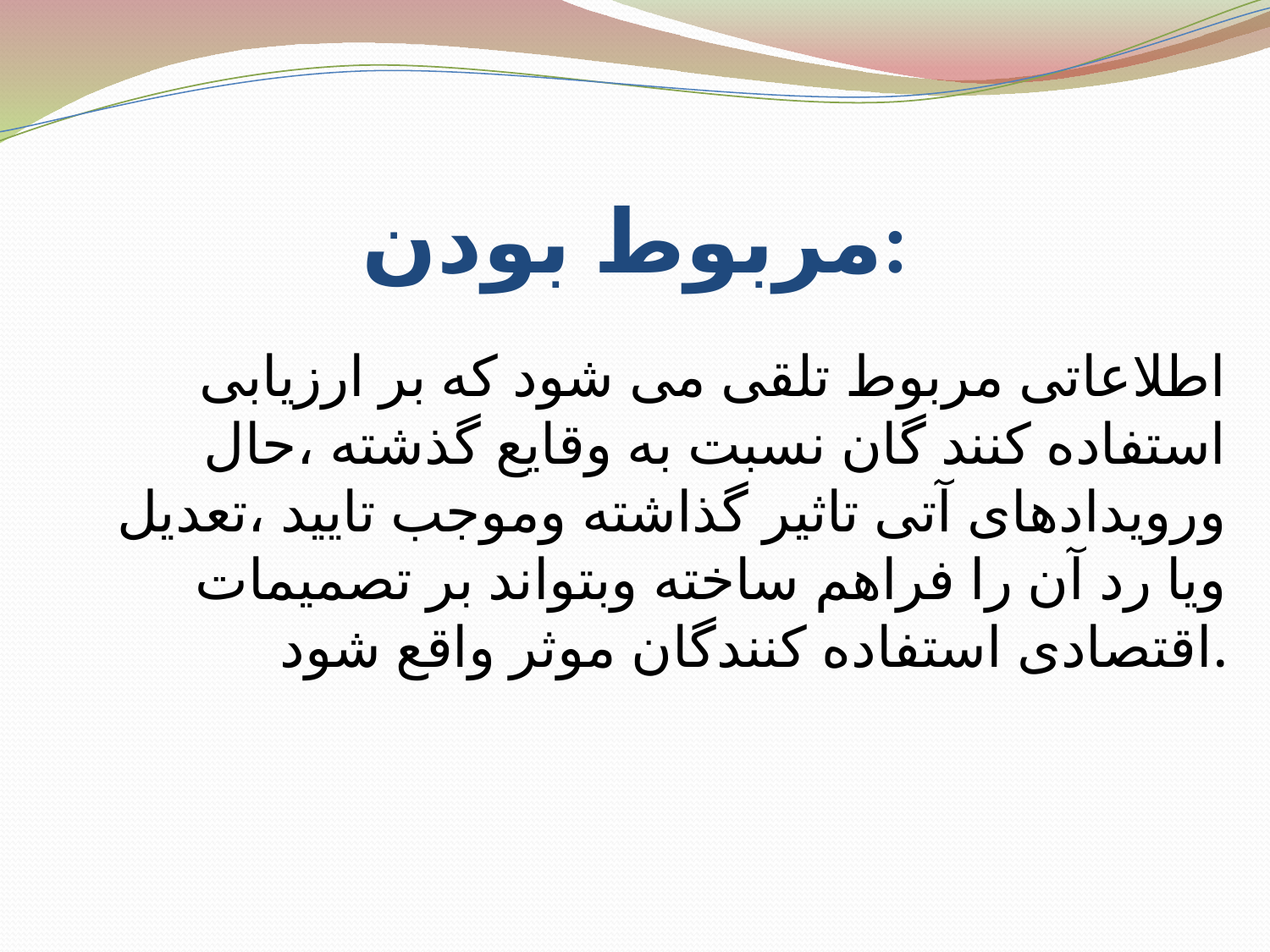

# مربوط بودن:

اطلاعاتی مربوط تلقی می شود که بر ارزیابی استفاده کنند گان نسبت به وقایع گذشته ،حال ورویدادهای آتی تاثیر گذاشته وموجب تایید ،تعدیل ویا رد آن را فراهم ساخته وبتواند بر تصمیمات اقتصادی استفاده کنندگان موثر واقع شود.